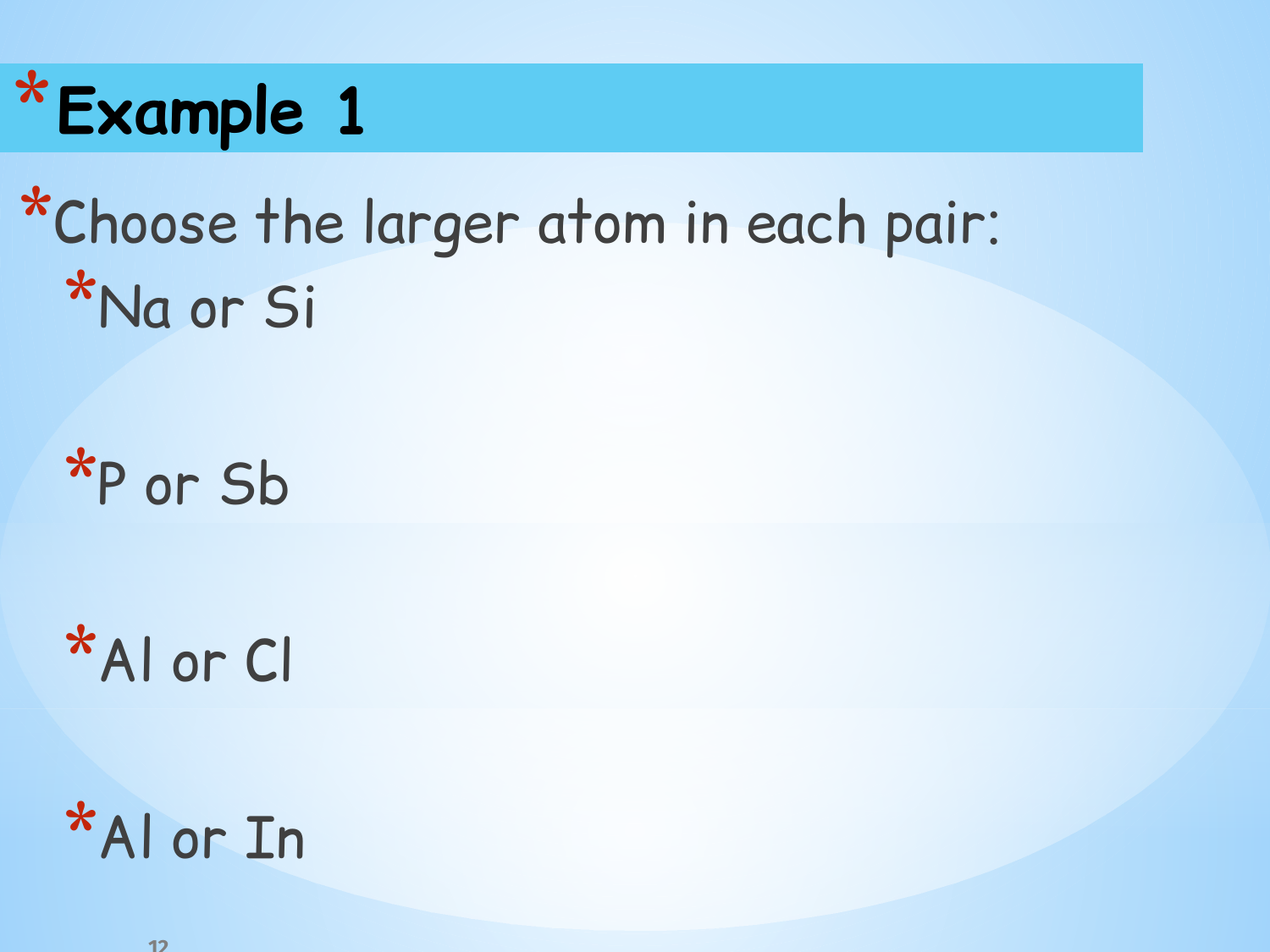

Example 1
Choose the larger atom in each pair:
Na or Si

P or Sb

Al or Cl

Al or In
12